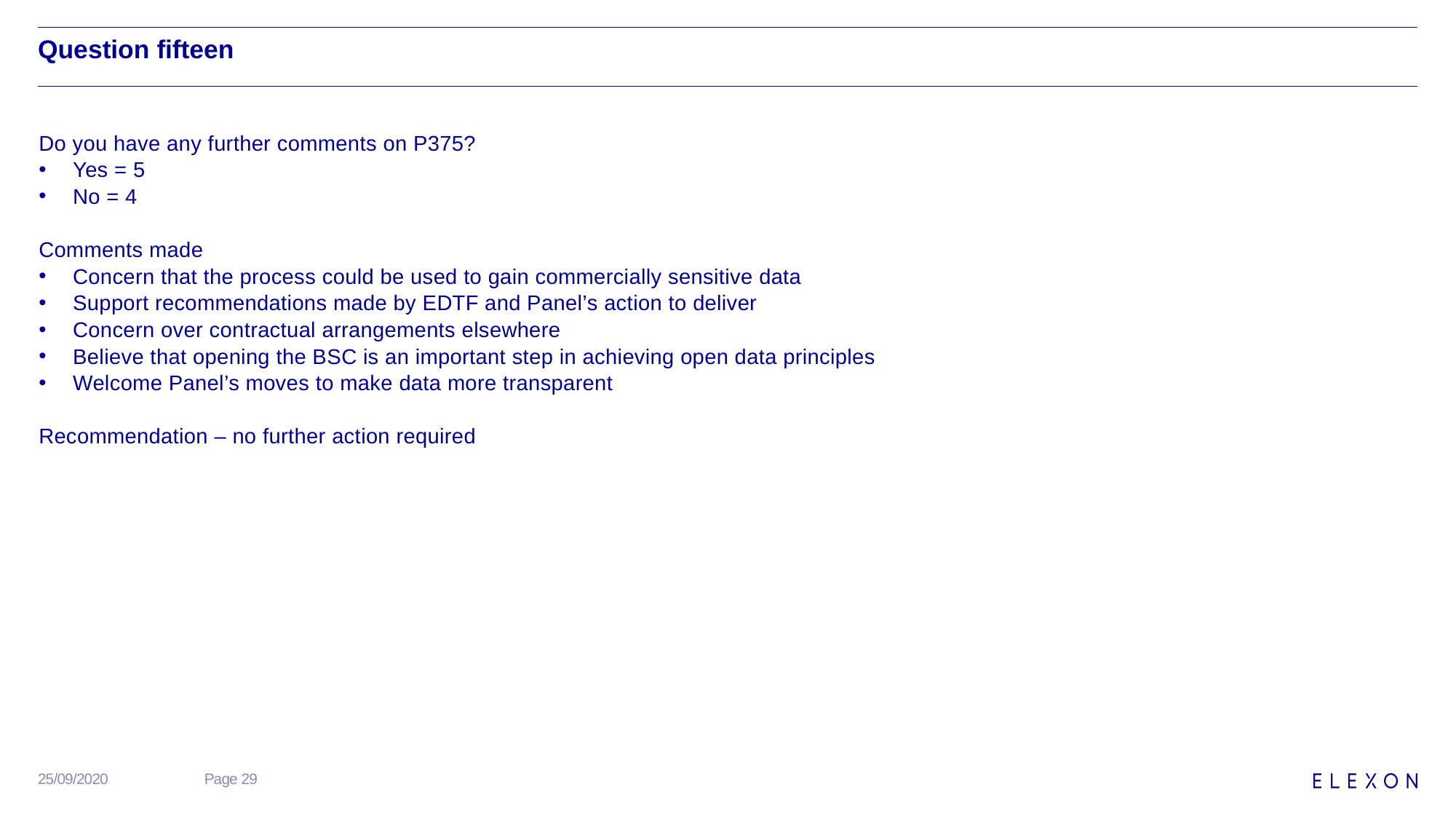

# Question fifteen
Do you have any further comments on P375?
Yes = 5
No = 4

Comments made
Concern that the process could be used to gain commercially sensitive data
Support recommendations made by EDTF and Panel’s action to deliver
Concern over contractual arrangements elsewhere
Believe that opening the BSC is an important step in achieving open data principles
Welcome Panel’s moves to make data more transparent

Recommendation – no further action required
25/09/2020
Page 29